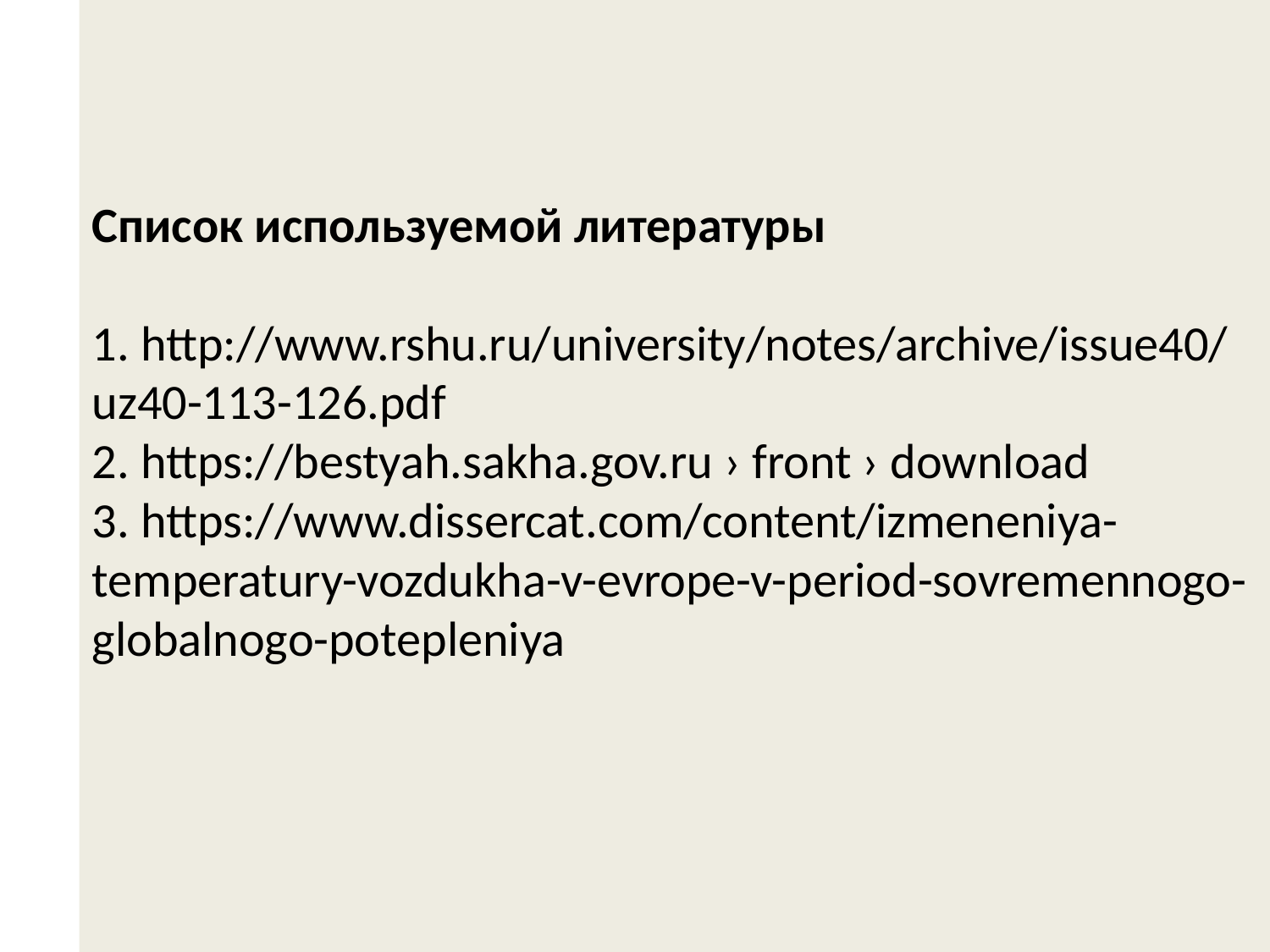

# Список используемой литературы 1. http://www.rshu.ru/university/notes/archive/issue40/ uz40-113-126.pdf 2. https://bestyah.sakha.gov.ru › front › download 3. https://www.dissercat.com/content/izmeneniya-temperatury-vozdukha-v-evrope-v-period-sovremennogo-globalnogo-potepleniya